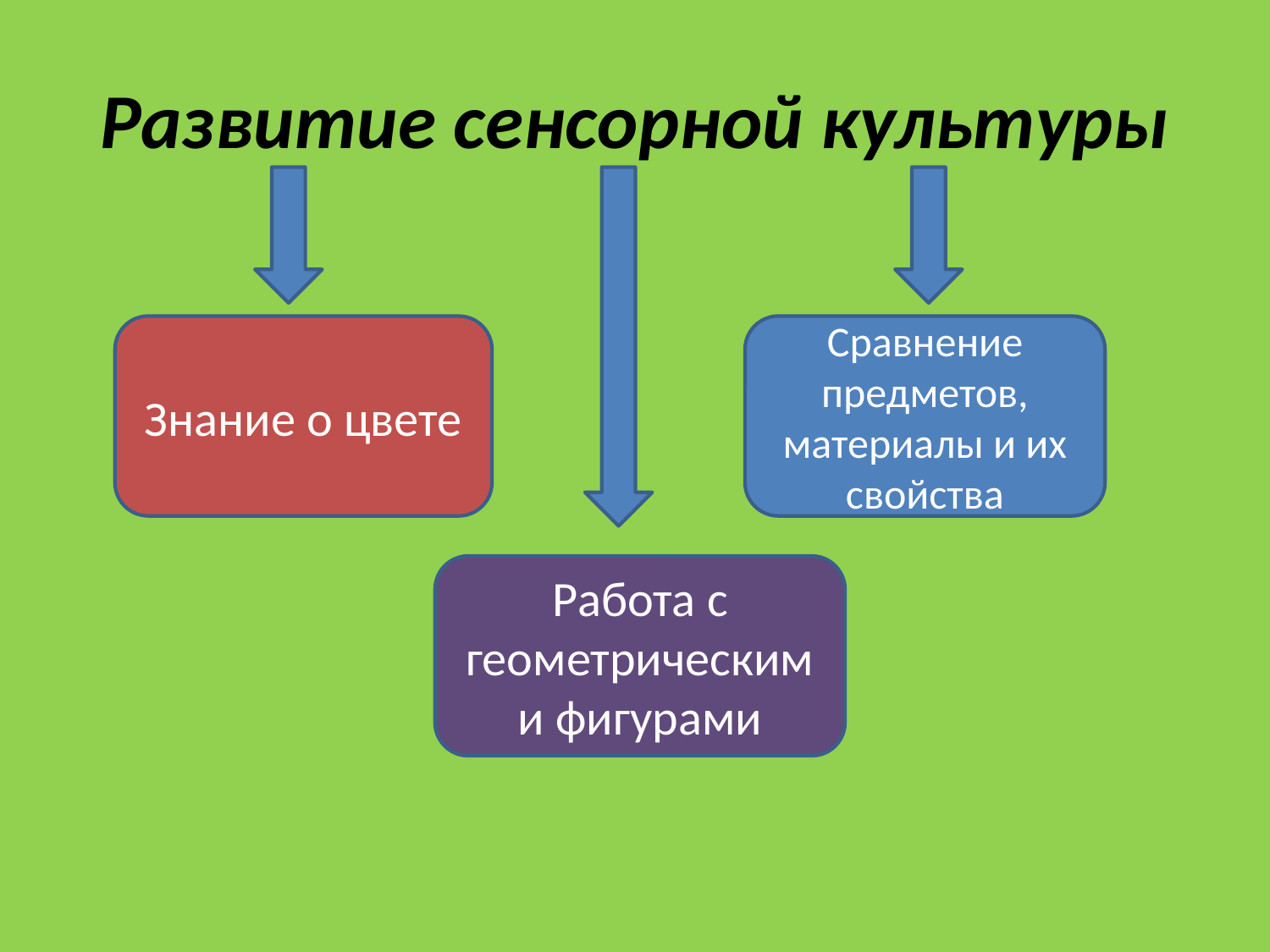

# Развитие сенсорной культуры

Знание о цвете
Сравнение предметов, материалы и их свойства
Работа с геометрическими фигурами